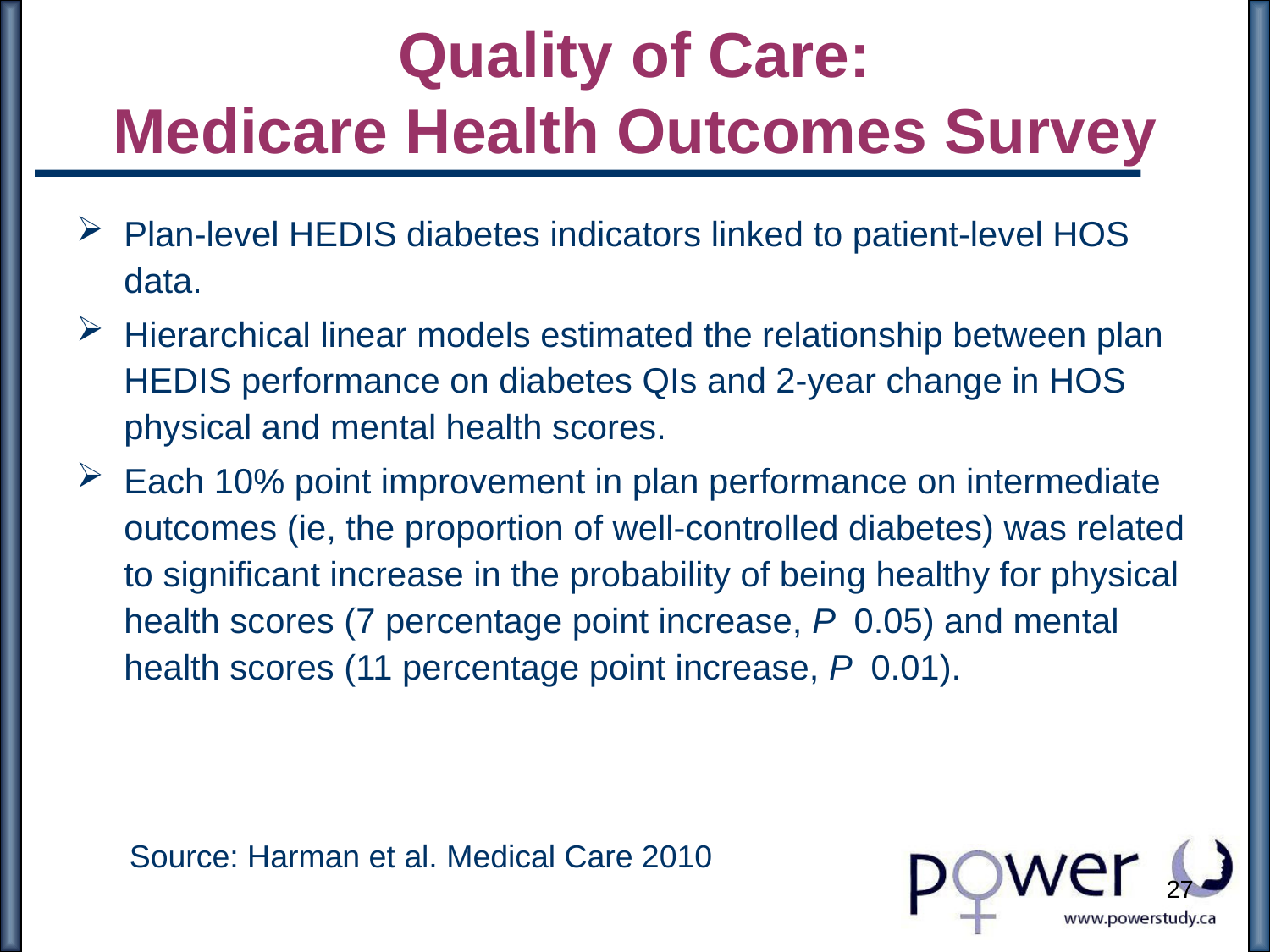

Quality of Care:
Medicare Health Outcomes Survey
Plan-level HEDIS diabetes indicators linked to patient-level HOS data.
Hierarchical linear models estimated the relationship between plan HEDIS performance on diabetes QIs and 2-year change in HOS physical and mental health scores.
Each 10% point improvement in plan performance on intermediate outcomes (ie, the proportion of well-controlled diabetes) was related to significant increase in the probability of being healthy for physical health scores (7 percentage point increase, P  0.05) and mental health scores (11 percentage point increase, P  0.01).
Source: Harman et al. Medical Care 2010
27